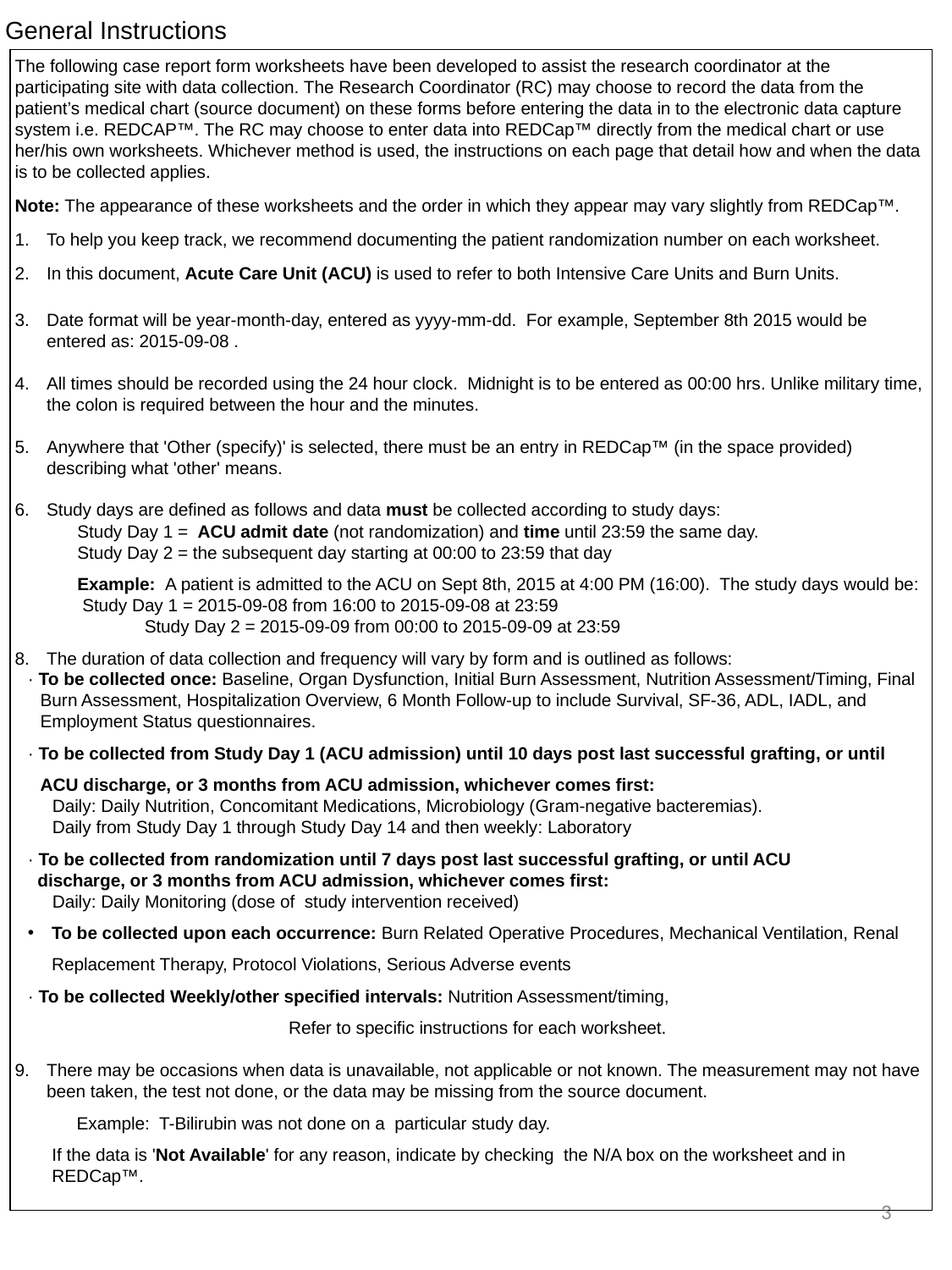

General Instructions
The following case report form worksheets have been developed to assist the research coordinator at the participating site with data collection. The Research Coordinator (RC) may choose to record the data from the patient’s medical chart (source document) on these forms before entering the data in to the electronic data capture system i.e. REDCAP™. The RC may choose to enter data into REDCap™ directly from the medical chart or use her/his own worksheets. Whichever method is used, the instructions on each page that detail how and when the data is to be collected applies.

Note: The appearance of these worksheets and the order in which they appear may vary slightly from REDCap™.

To help you keep track, we recommend documenting the patient randomization number on each worksheet.

In this document, Acute Care Unit (ACU) is used to refer to both Intensive Care Units and Burn Units.

Date format will be year-month-day, entered as yyyy-mm-dd.  For example, September 8th 2015 would be entered as: 2015-09-08 .

All times should be recorded using the 24 hour clock.  Midnight is to be entered as 00:00 hrs. Unlike military time, the colon is required between the hour and the minutes.

Anywhere that 'Other (specify)' is selected, there must be an entry in REDCap™ (in the space provided) describing what 'other' means.

Study days are defined as follows and data must be collected according to study days:
Study Day 1 =  ACU admit date (not randomization) and time until 23:59 the same day.
Study Day 2 = the subsequent day starting at 00:00 to 23:59 that day
Example:  A patient is admitted to the ACU on Sept 8th, 2015 at 4:00 PM (16:00).  The study days would be:
 Study Day 1 = 2015-09-08 from 16:00 to 2015-09-08 at 23:59
 Study Day 2 = 2015-09-09 from 00:00 to 2015-09-09 at 23:59
The duration of data collection and frequency will vary by form and is outlined as follows:
· To be collected once: Baseline, Organ Dysfunction, Initial Burn Assessment, Nutrition Assessment/Timing, Final Burn Assessment, Hospitalization Overview, 6 Month Follow-up to include Survival, SF-36, ADL, IADL, and Employment Status questionnaires.
· To be collected from Study Day 1 (ACU admission) until 10 days post last successful grafting, or until ACU discharge, or 3 months from ACU admission, whichever comes first:
Daily: Daily Nutrition, Concomitant Medications, Microbiology (Gram-negative bacteremias).
Daily from Study Day 1 through Study Day 14 and then weekly: Laboratory
· To be collected from randomization until 7 days post last successful grafting, or until ACU
  discharge, or 3 months from ACU admission, whichever comes first:
Daily: Daily Monitoring (dose of  study intervention received)
To be collected upon each occurrence: Burn Related Operative Procedures, Mechanical Ventilation, Renal Replacement Therapy, Protocol Violations, Serious Adverse events
· To be collected Weekly/other specified intervals: Nutrition Assessment/timing,
Refer to specific instructions for each worksheet.

There may be occasions when data is unavailable, not applicable or not known. The measurement may not have been taken, the test not done, or the data may be missing from the source document.
Example:  T-Bilirubin was not done on a  particular study day.
If the data is 'Not Available' for any reason, indicate by checking  the N/A box on the worksheet and in
REDCap™.

3